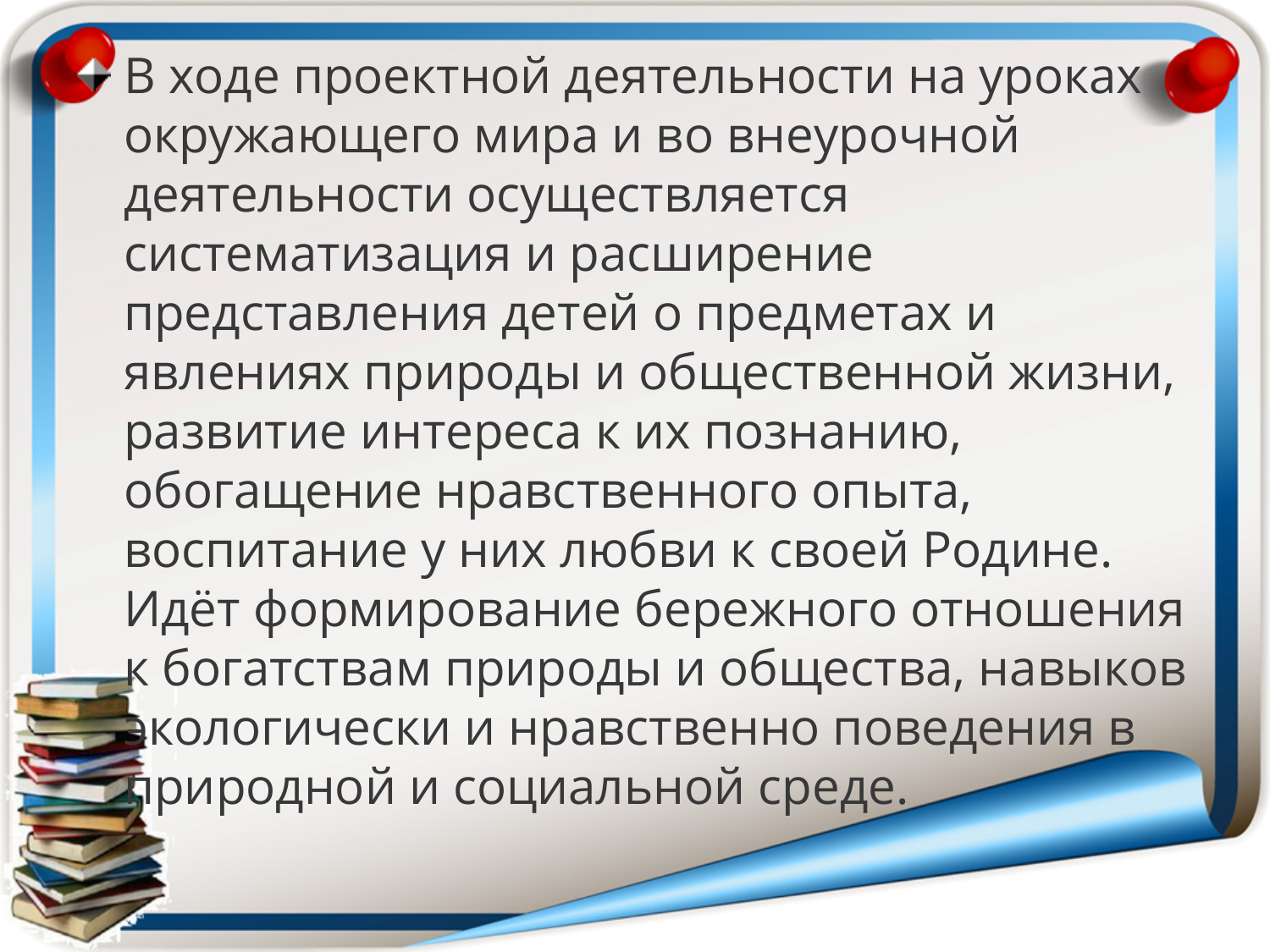

В ходе проектной деятельности на уроках окружающего мира и во внеурочной деятельности осуществляется систематизация и расширение представления детей о предметах и явлениях природы и общественной жизни, развитие интереса к их познанию, обогащение нравственного опыта, воспитание у них любви к своей Родине. Идёт формирование бережного отношения к богатствам природы и общества, навыков экологически и нравственно поведения в природной и социальной среде.
#